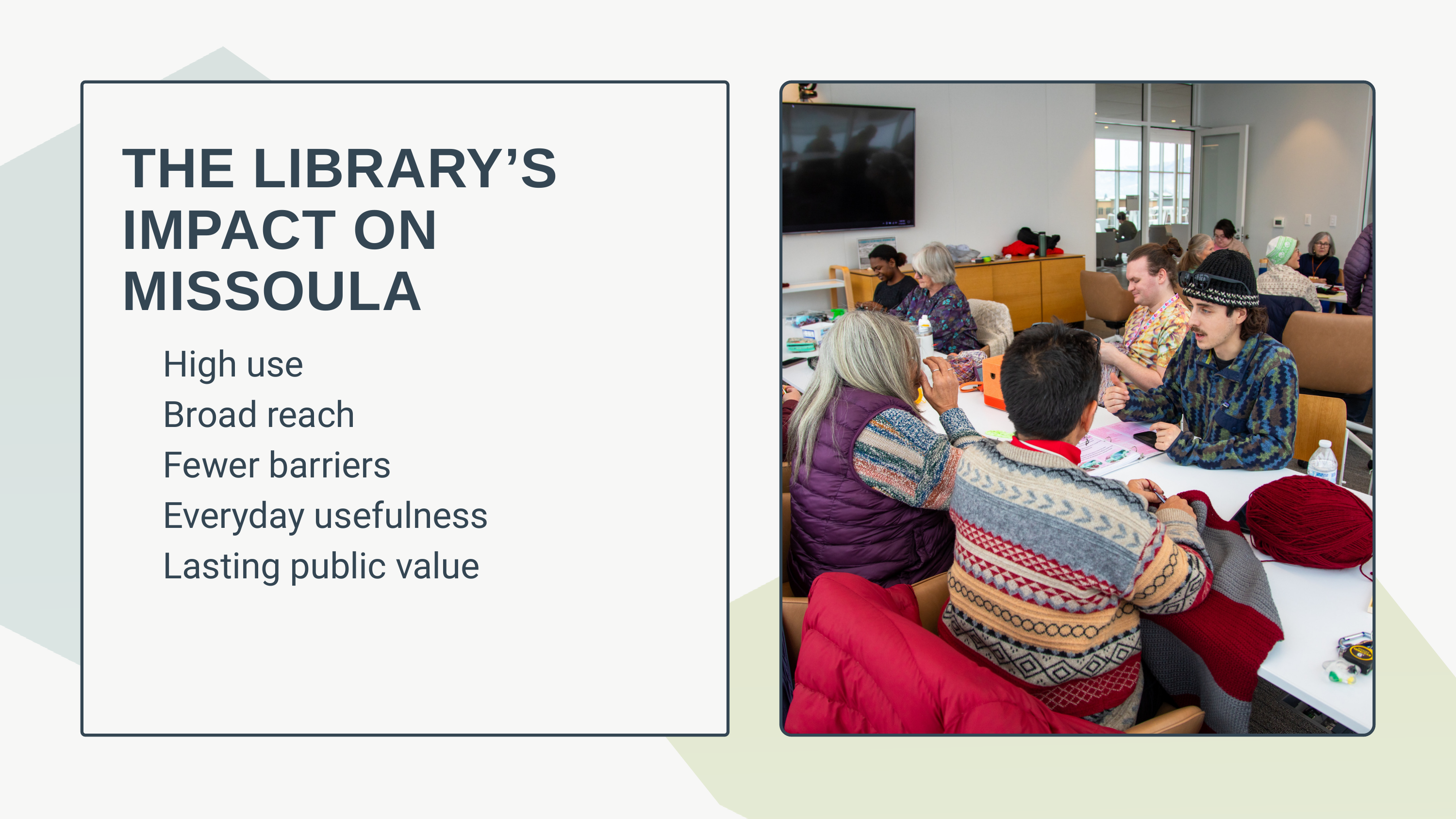

THE LIBRARY’S IMPACT ON MISSOULA
High use
Broad reach
Fewer barriers
Everyday usefulness
Lasting public value